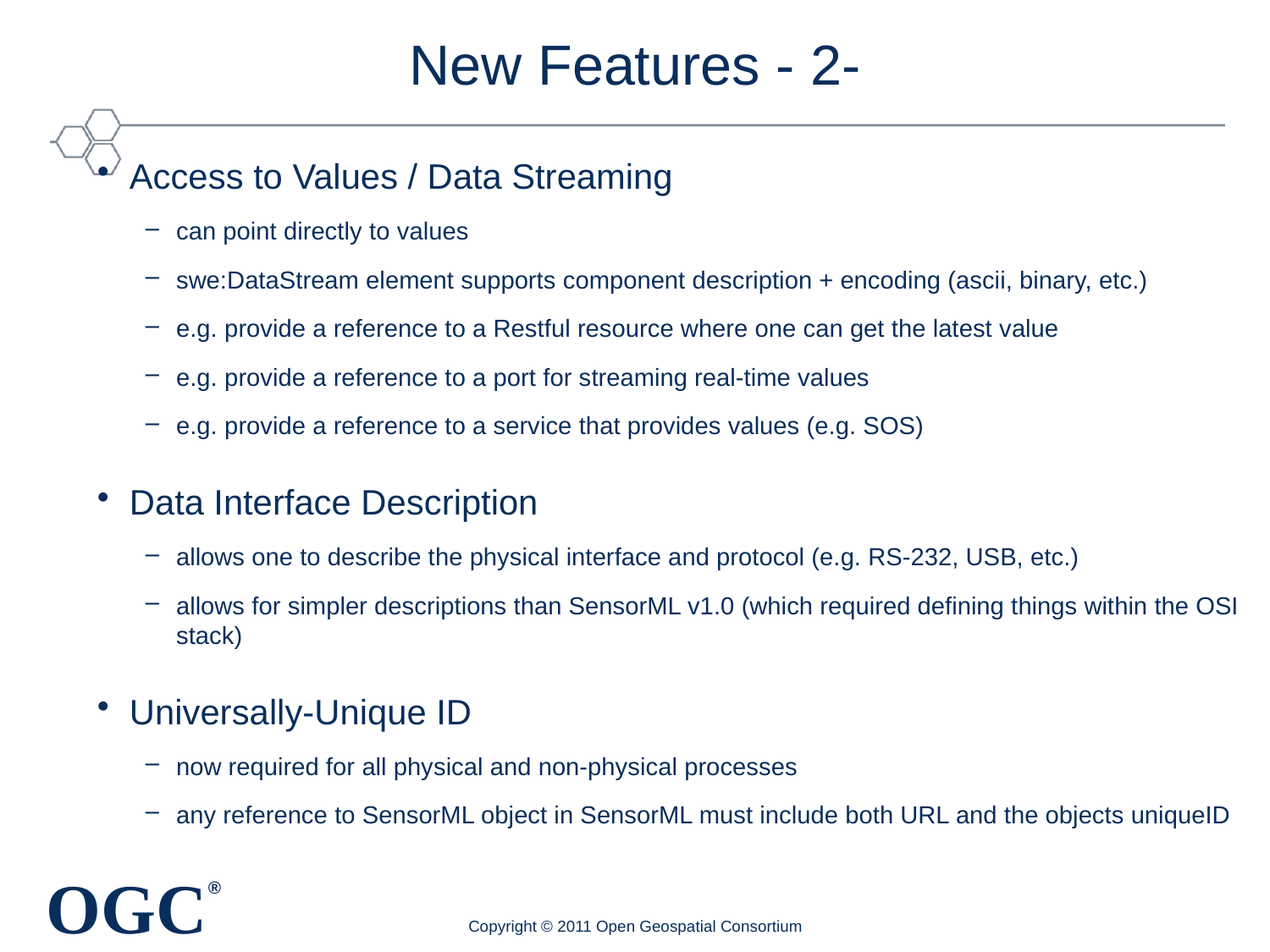

New Features - 2-

Access to Values / Data Streaming
can point directly to values
swe:DataStream element supports component description + encoding (ascii, binary, etc.)
e.g. provide a reference to a Restful resource where one can get the latest value
e.g. provide a reference to a port for streaming real-time values
e.g. provide a reference to a service that provides values (e.g. SOS)
Data Interface Description
allows one to describe the physical interface and protocol (e.g. RS-232, USB, etc.)
allows for simpler descriptions than SensorML v1.0 (which required defining things within the OSI stack)
Universally-Unique ID
now required for all physical and non-physical processes
any reference to SensorML object in SensorML must include both URL and the objects uniqueID

Copyright © 2011 Open Geospatial Consortium